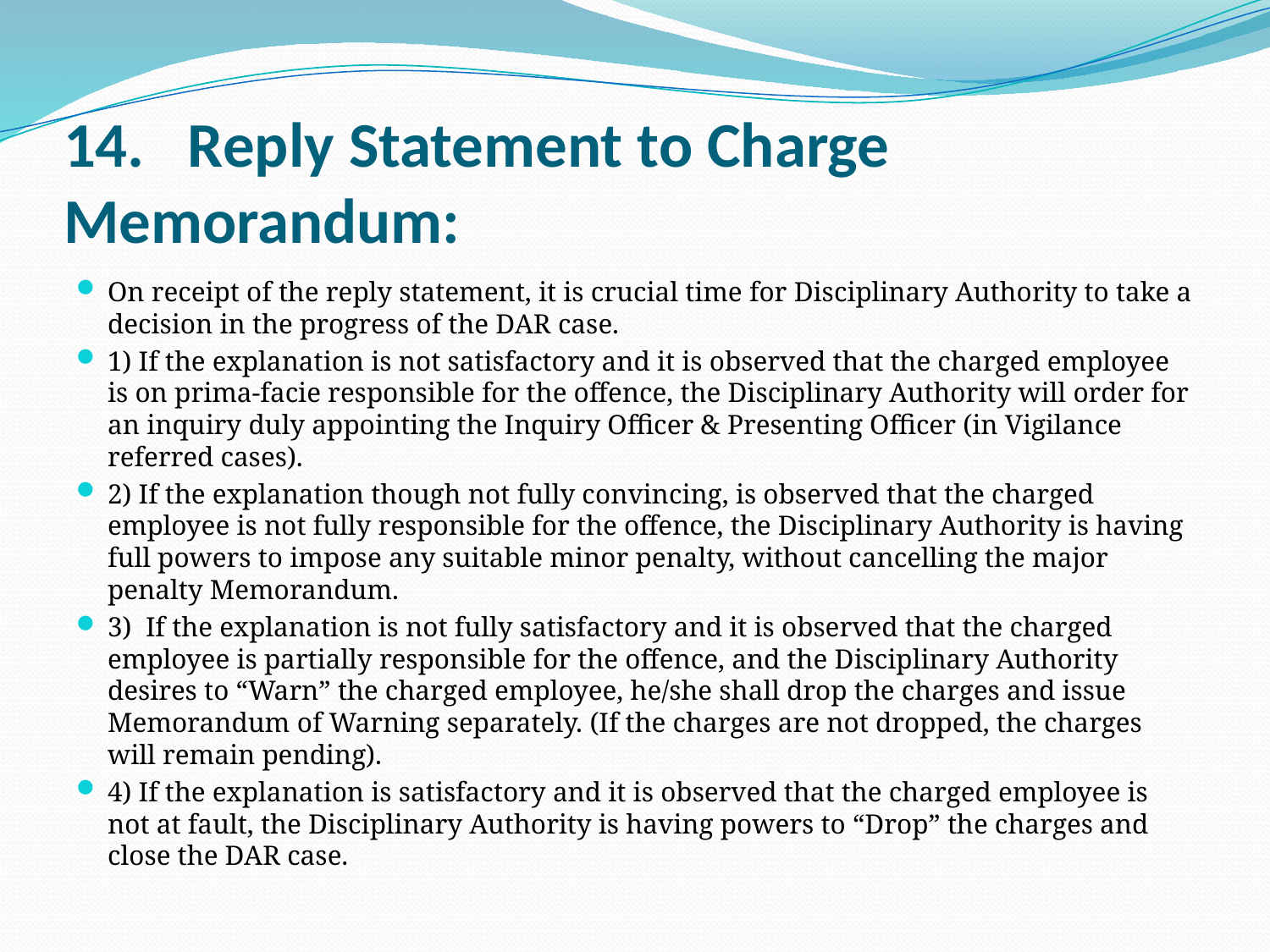

# 14.   Reply Statement to Charge Memorandum:
On receipt of the reply statement, it is crucial time for Disciplinary Authority to take a decision in the progress of the DAR case.
1) If the explanation is not satisfactory and it is observed that the charged employee is on prima-facie responsible for the offence, the Disciplinary Authority will order for an inquiry duly appointing the Inquiry Officer & Presenting Officer (in Vigilance referred cases).
2) If the explanation though not fully convincing, is observed that the charged employee is not fully responsible for the offence, the Disciplinary Authority is having full powers to impose any suitable minor penalty, without cancelling the major penalty Memorandum.
3)  If the explanation is not fully satisfactory and it is observed that the charged employee is partially responsible for the offence, and the Disciplinary Authority desires to “Warn” the charged employee, he/she shall drop the charges and issue Memorandum of Warning separately. (If the charges are not dropped, the charges will remain pending).
4) If the explanation is satisfactory and it is observed that the charged employee is not at fault, the Disciplinary Authority is having powers to “Drop” the charges and close the DAR case.